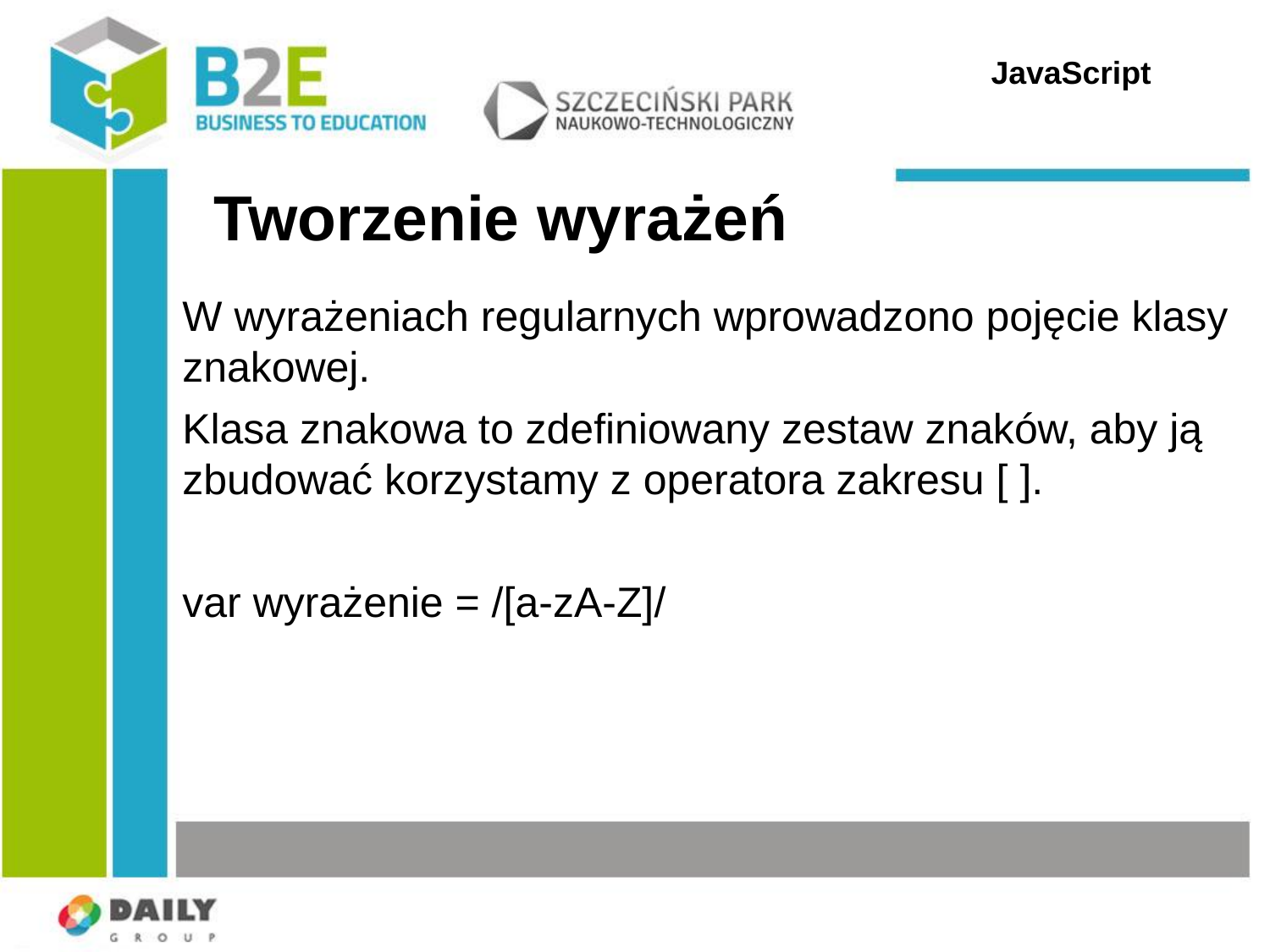

JavaScript
Tworzenie wyrażeń
W wyrażeniach regularnych wprowadzono pojęcie klasy znakowej.
Klasa znakowa to zdefiniowany zestaw znaków, aby ją zbudować korzystamy z operatora zakresu [ ].

var wyrażenie = /[a-zA-Z]/